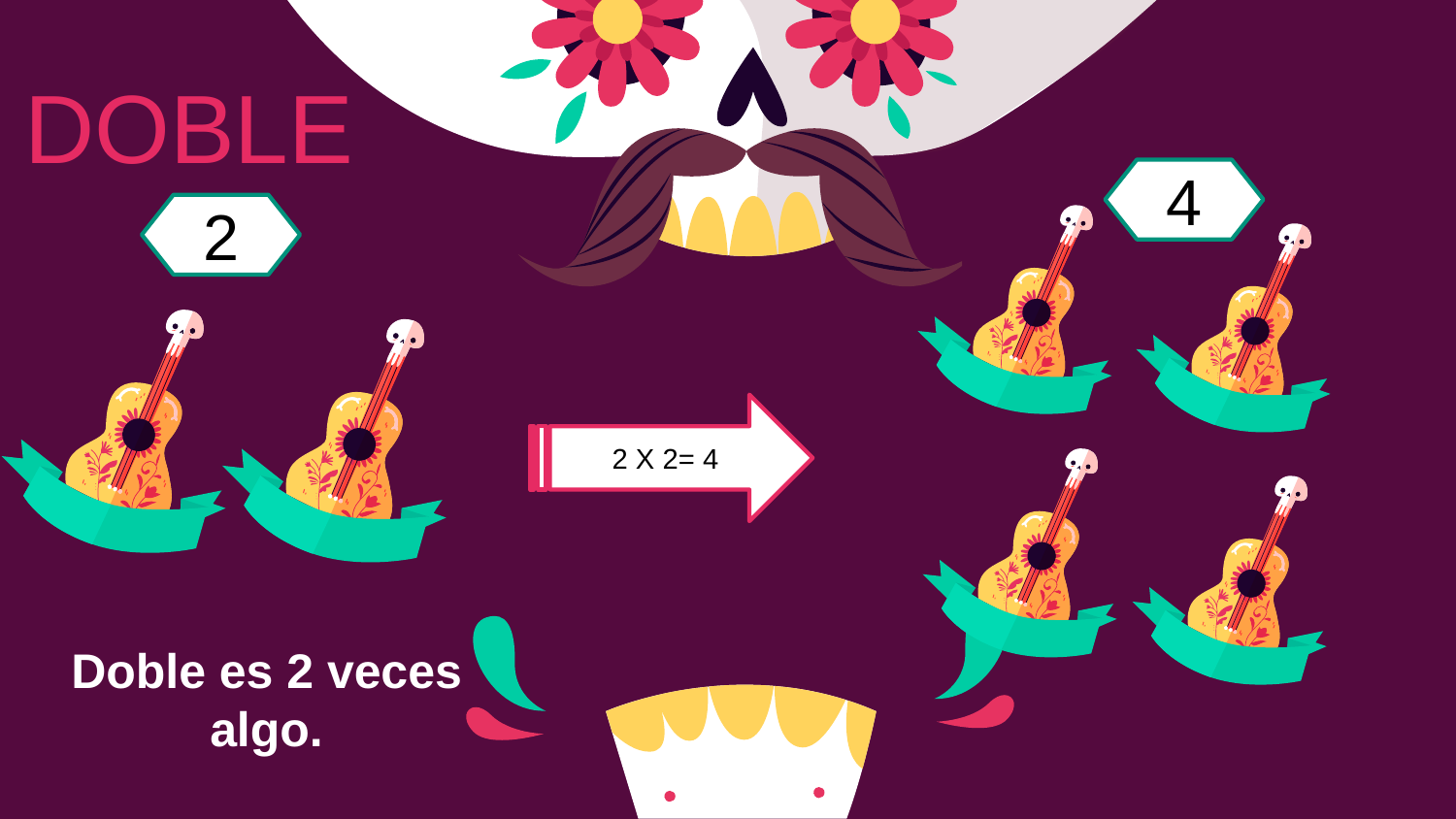

# DOBLE
4
2

2 X 2= 4

Doble es 2 veces algo.